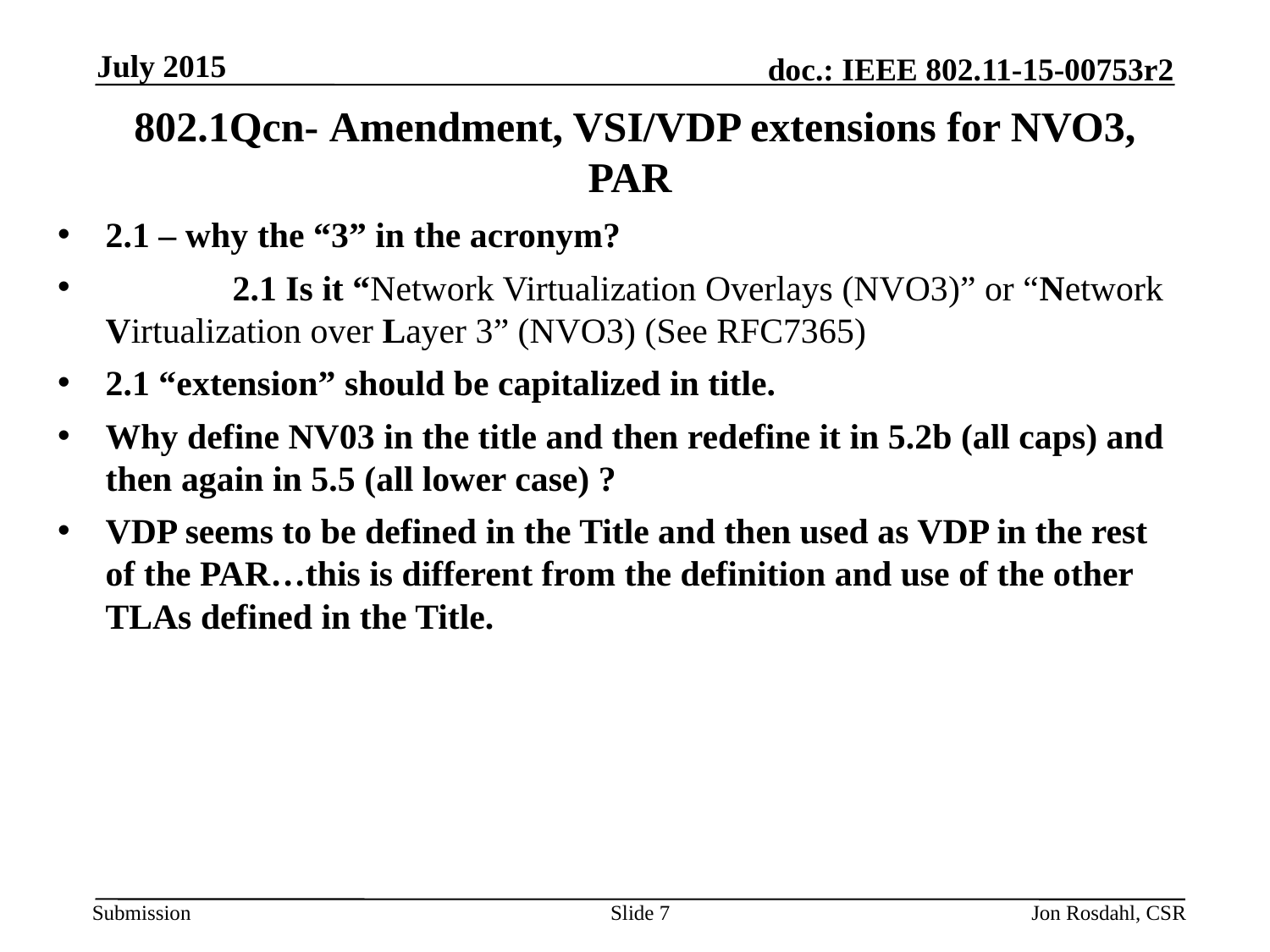

July 2015
# 802.1Qcn- Amendment, VSI/VDP extensions for NVO3, PAR
2.1 – why the “3” in the acronym?
	2.1 Is it “Network Virtualization Overlays (NVO3)” or “Network Virtualization over Layer 3” (NVO3) (See RFC7365)
2.1 “extension” should be capitalized in title.
Why define NV03 in the title and then redefine it in 5.2b (all caps) and then again in 5.5 (all lower case) ?
VDP seems to be defined in the Title and then used as VDP in the rest of the PAR…this is different from the definition and use of the other TLAs defined in the Title.
Slide 7
Jon Rosdahl, CSR